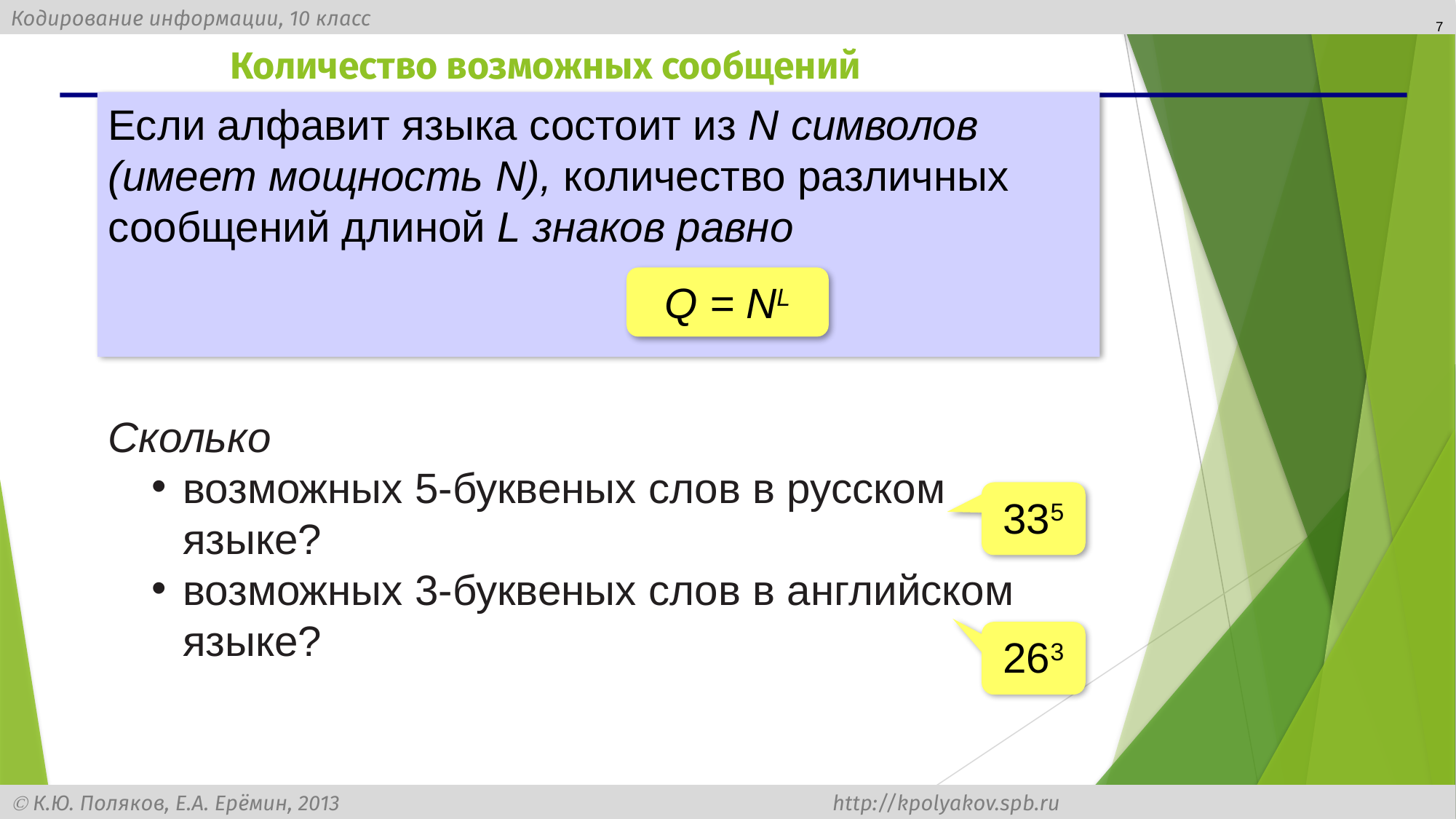

7
# Количество возможных сообщений
Если алфавит языка состоит из N символов (имеет мощность N), количество различных сообщений длиной L знаков равно
Q = NL
Сколько
возможных 5-буквеных слов в русском языке?
возможных 3-буквеных слов в английском языке?

335
263